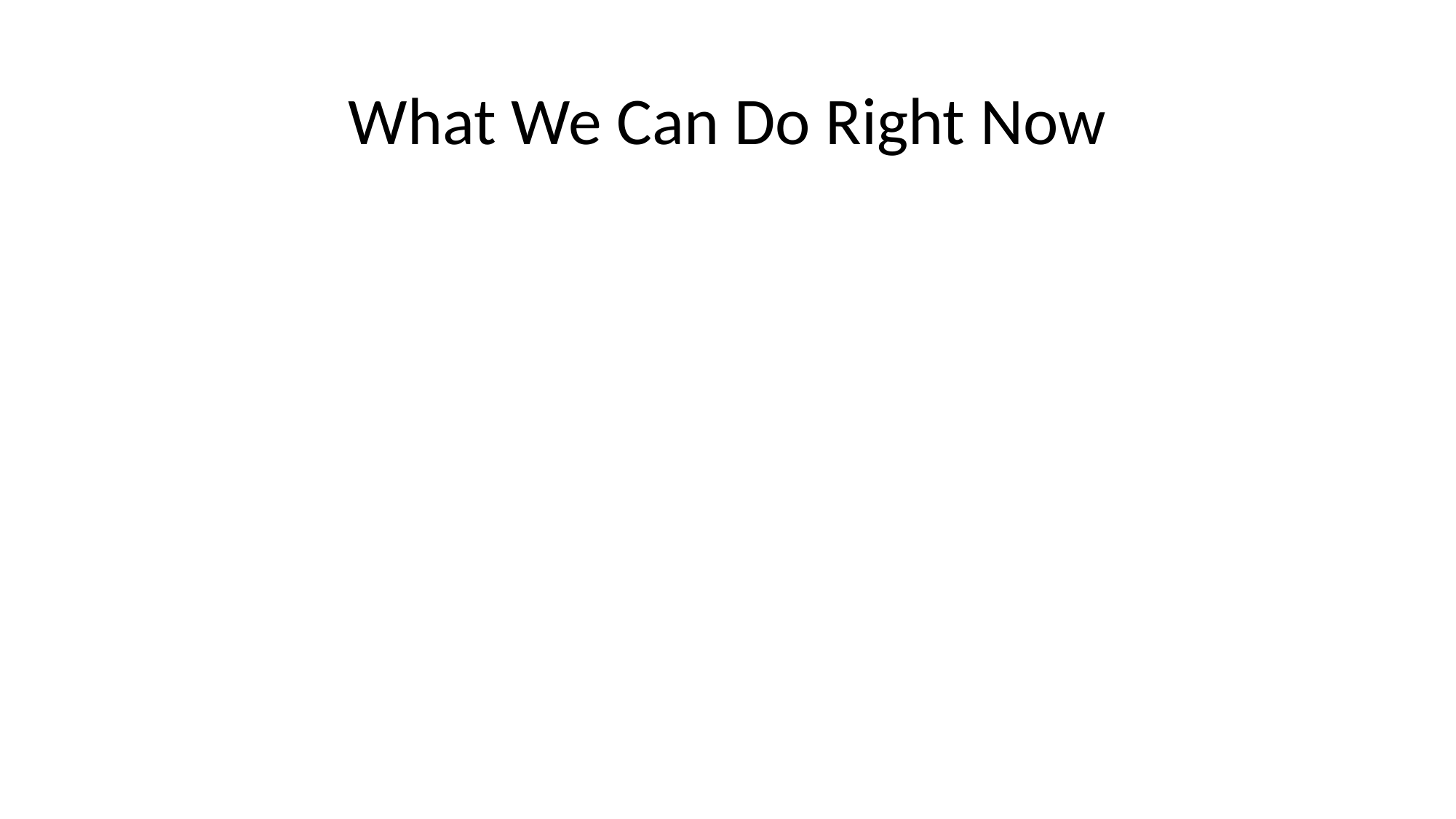

# What We Can Do Right Now